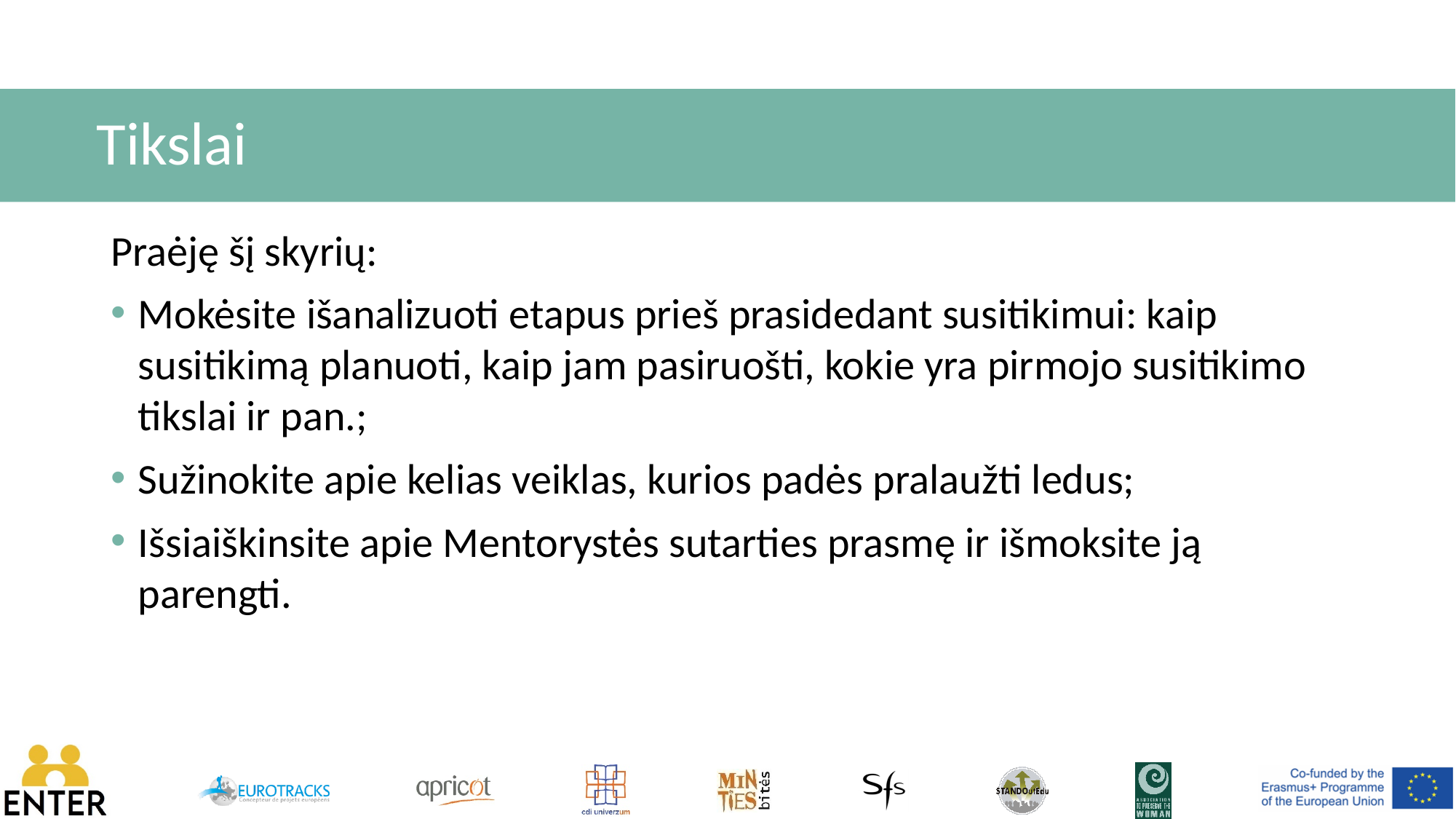

# Tikslai
Praėję šį skyrių:
Mokėsite išanalizuoti etapus prieš prasidedant susitikimui: kaip susitikimą planuoti, kaip jam pasiruošti, kokie yra pirmojo susitikimo tikslai ir pan.;
Sužinokite apie kelias veiklas, kurios padės pralaužti ledus;
Išsiaiškinsite apie Mentorystės sutarties prasmę ir išmoksite ją parengti.